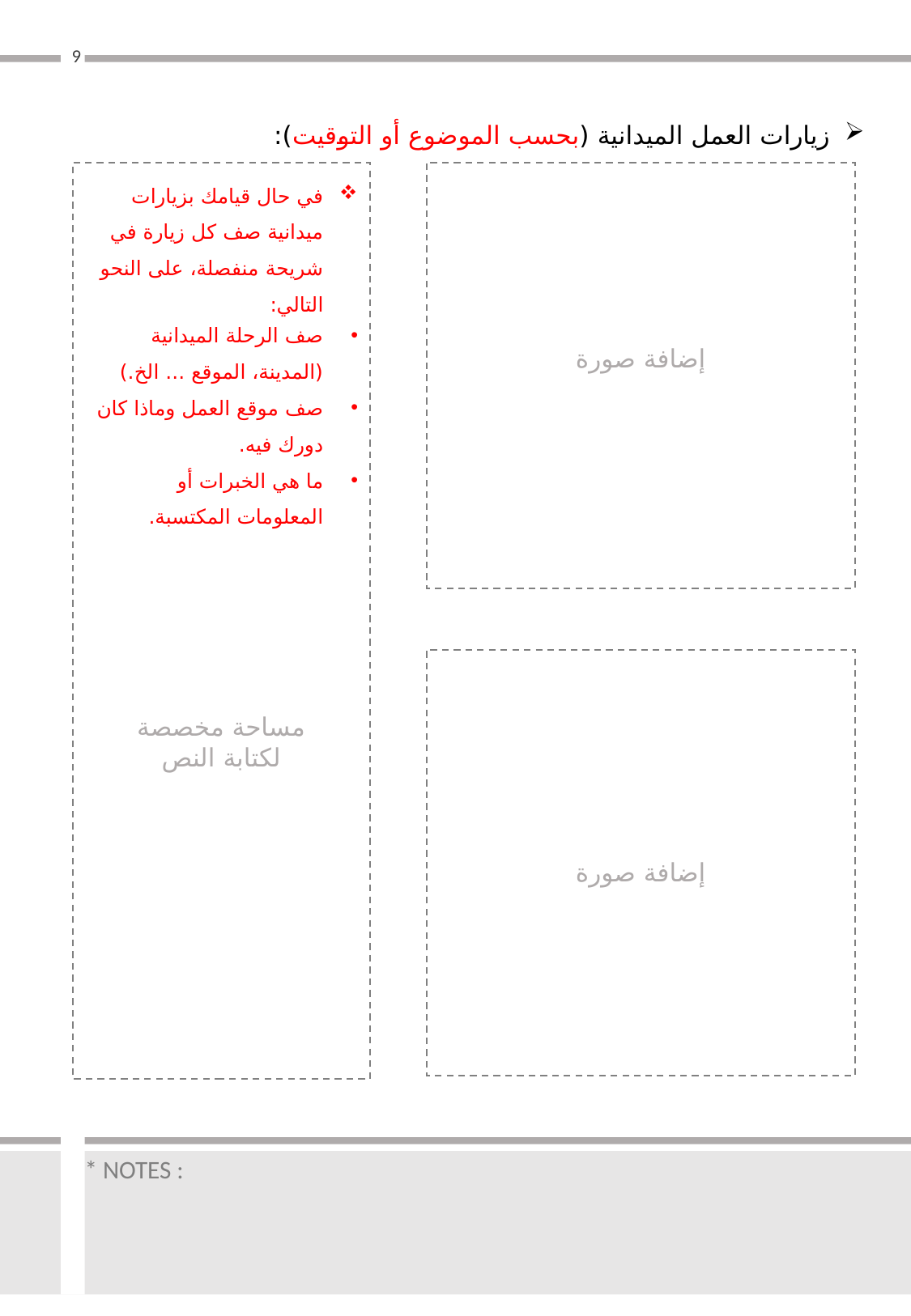

9

زيارات العمل الميدانية (بحسب الموضوع أو التوقيت):

في حال قيامك بزيارات ميدانية صف كل زيارة في شريحة منفصلة، على النحو التالي:
صف الرحلة الميدانية (المدينة، الموقع ... الخ.)
صف موقع العمل وماذا كان دورك فيه.
ما هي الخبرات أو المعلومات المكتسبة.
إضافة صورة

مساحة مخصصة لكتابة النص
إضافة صورة

* NOTES :